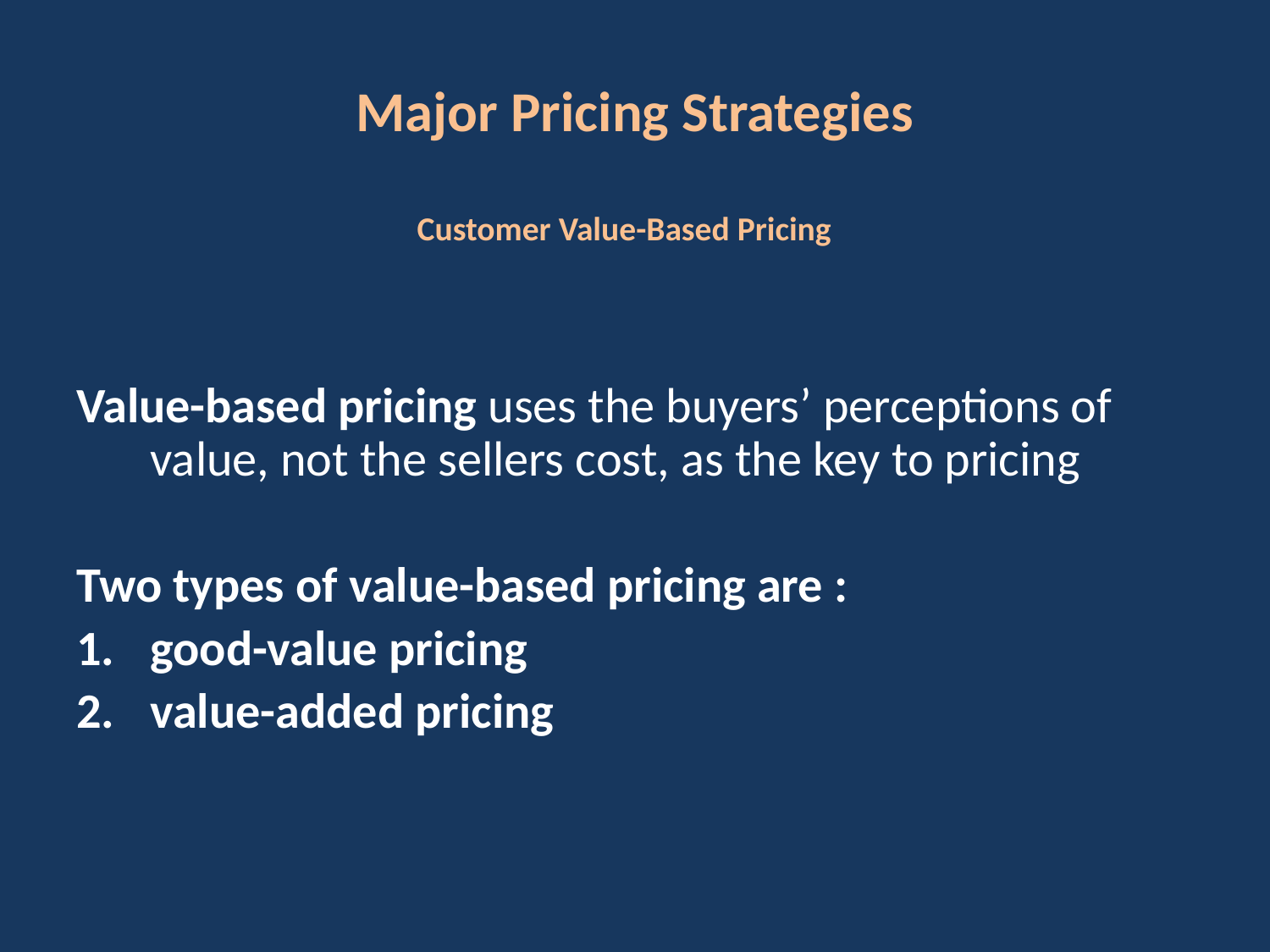

# Major Pricing Strategies
Customer Value-Based Pricing

Value-based pricing uses the buyers’ perceptions of value, not the sellers cost, as the key to pricing

Two types of value-based pricing are :
good-value pricing
value-added pricing